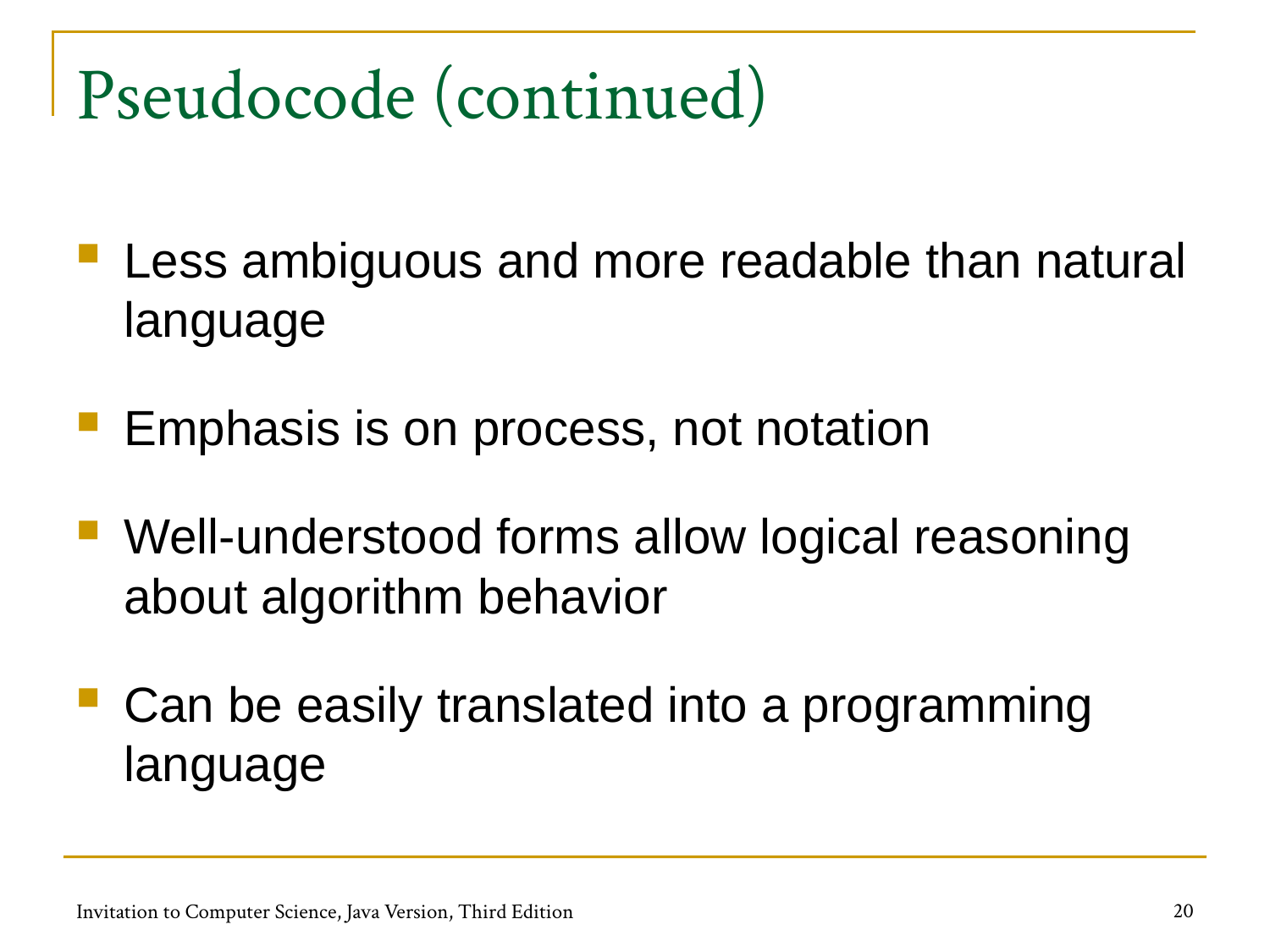

# Pseudocode (continued)
Less ambiguous and more readable than natural language
Emphasis is on process, not notation
Well-understood forms allow logical reasoning about algorithm behavior
Can be easily translated into a programming language
20
Invitation to Computer Science, Java Version, Third Edition